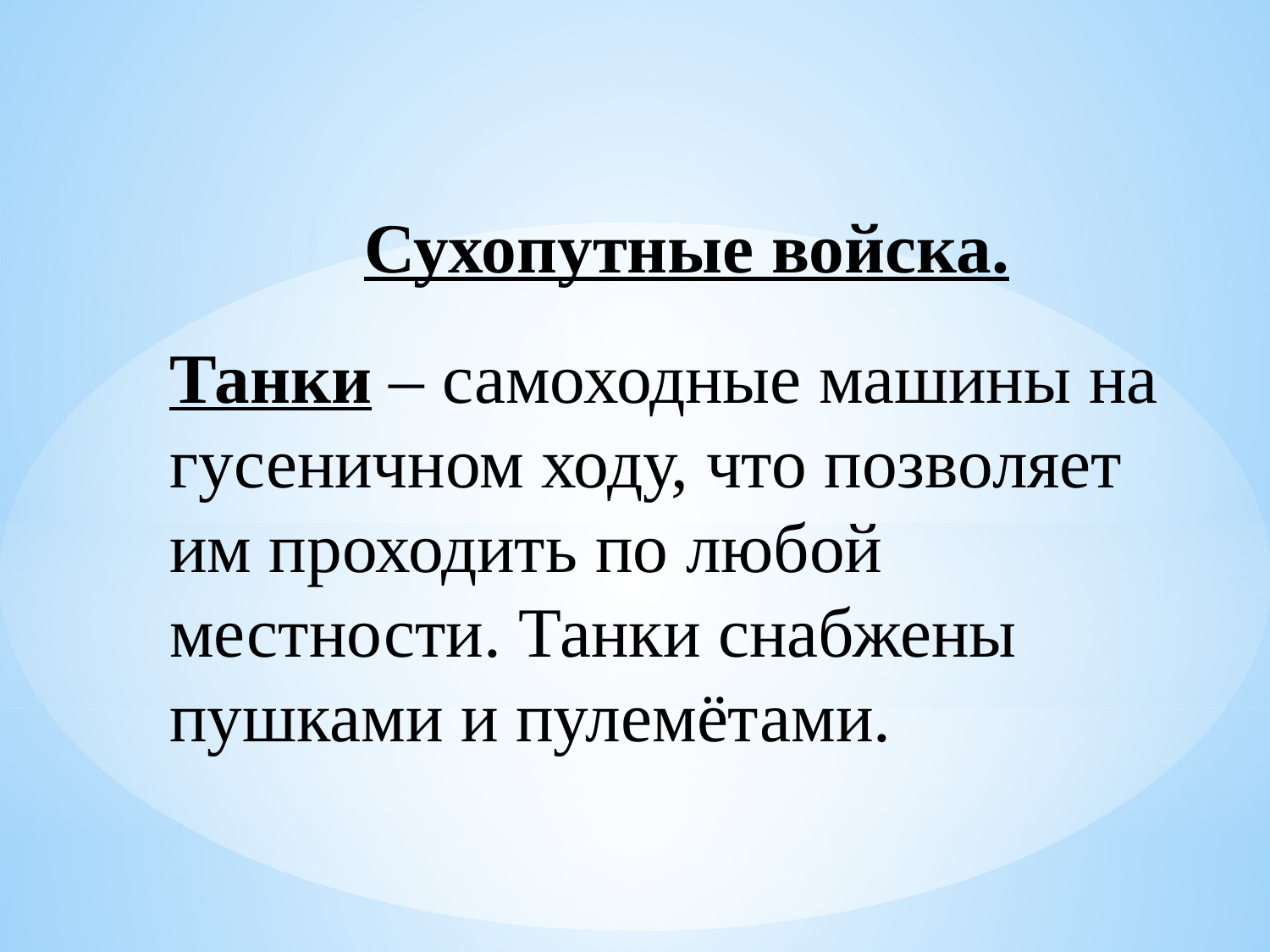

Сухопутные войска.
Танки – самоходные машины на гусеничном ходу, что позволяет им проходить по любой местности. Танки снабжены пушками и пулемётами.